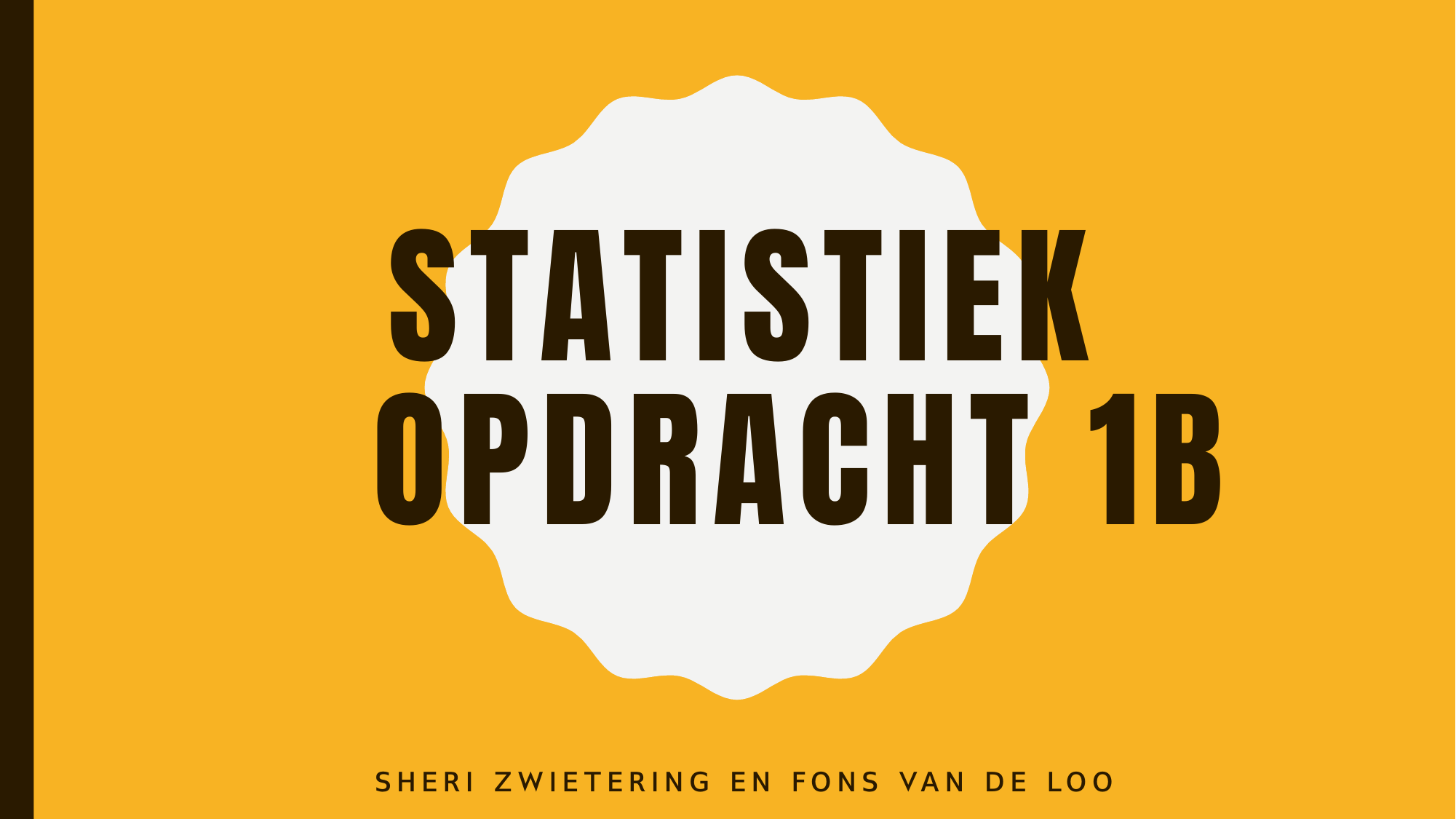

# Statistiek Opdracht 1B

Sheri zwietering en fons van de Loo